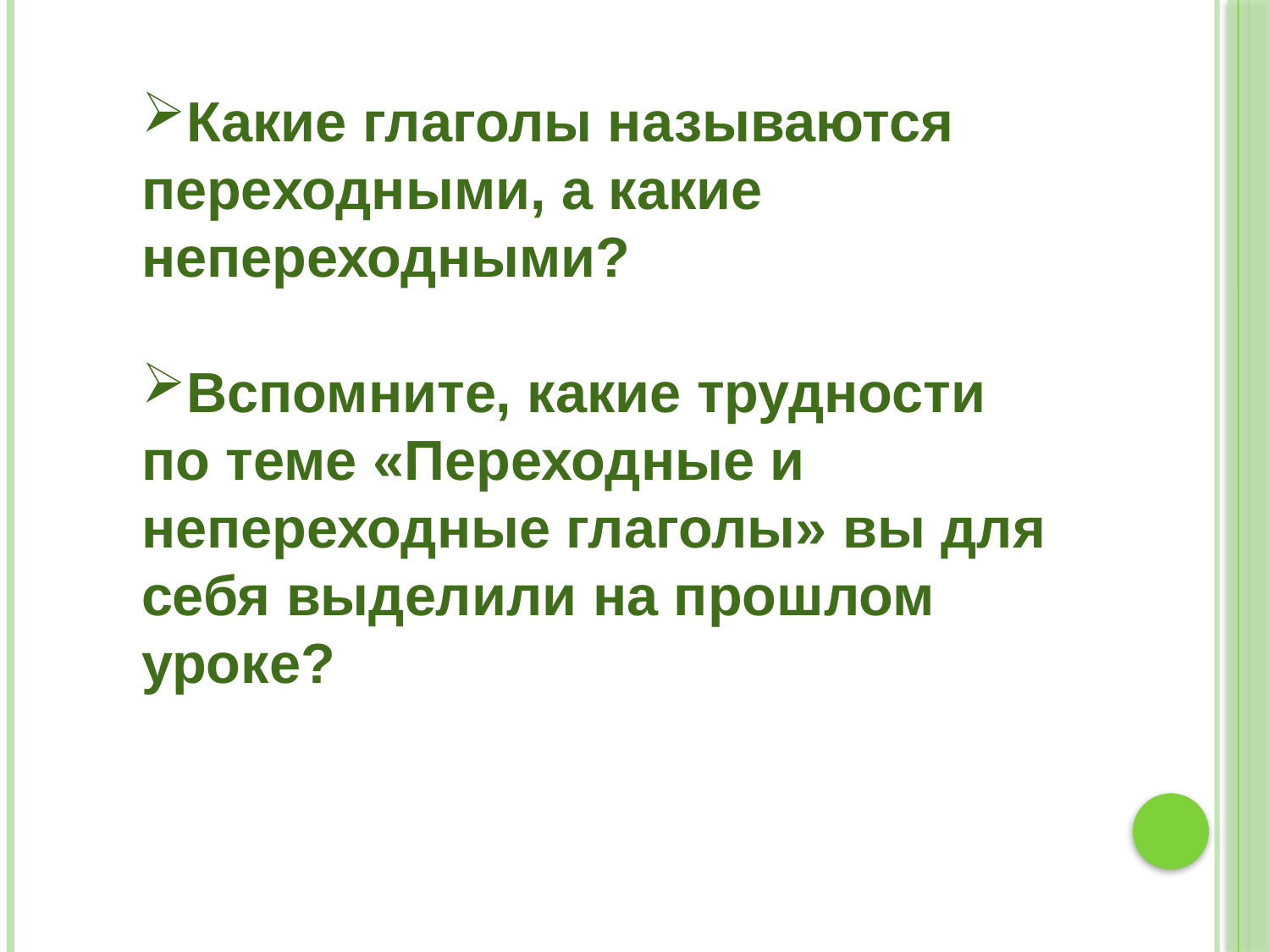

Какие глаголы называются переходными, а какие непереходными?

Вспомните, какие трудности по теме «Переходные и непереходные глаголы» вы для себя выделили на прошлом уроке?